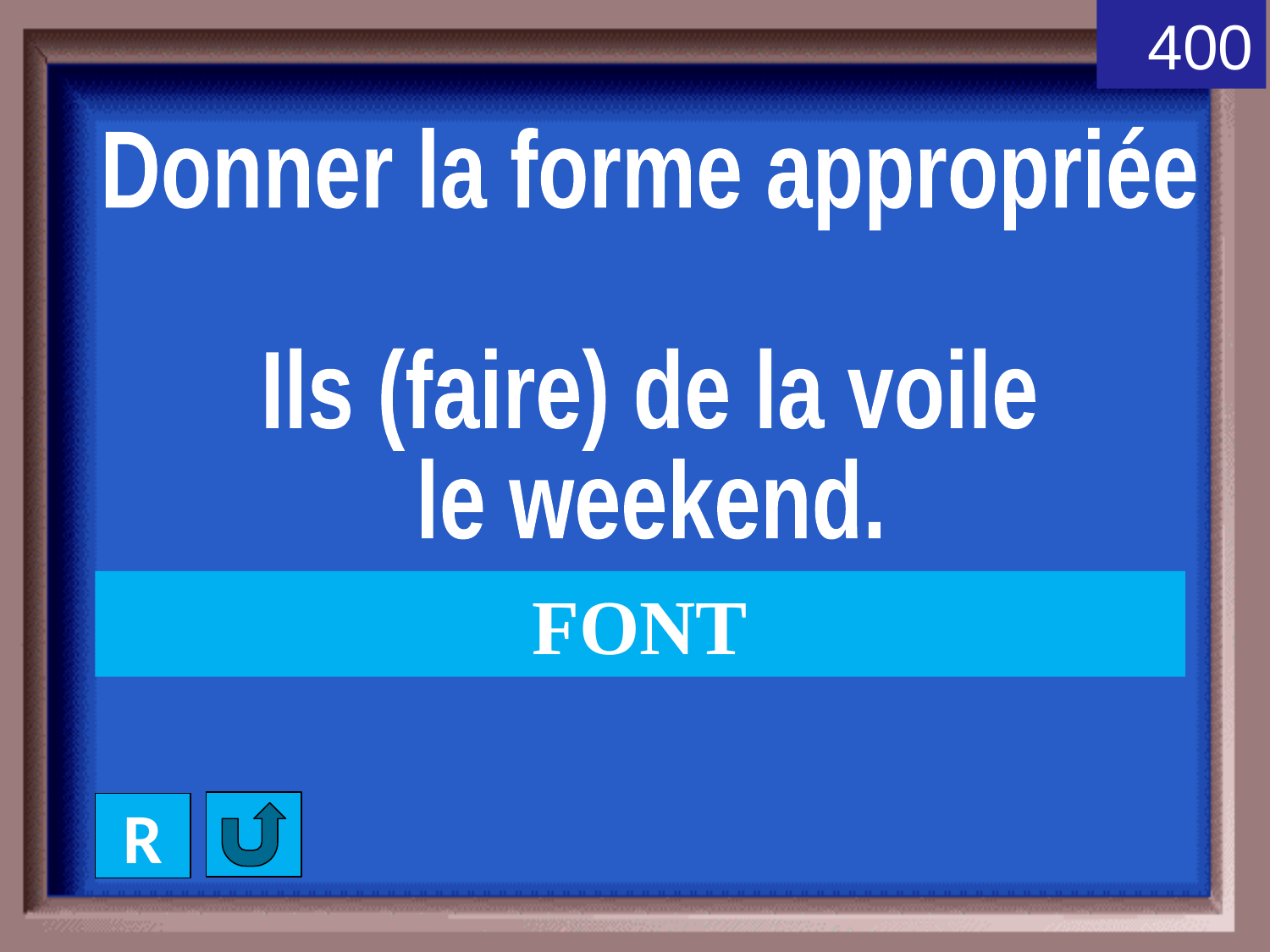

400
Donner la forme appropriée

Ils (faire) de la voile
le weekend.
FONT

R